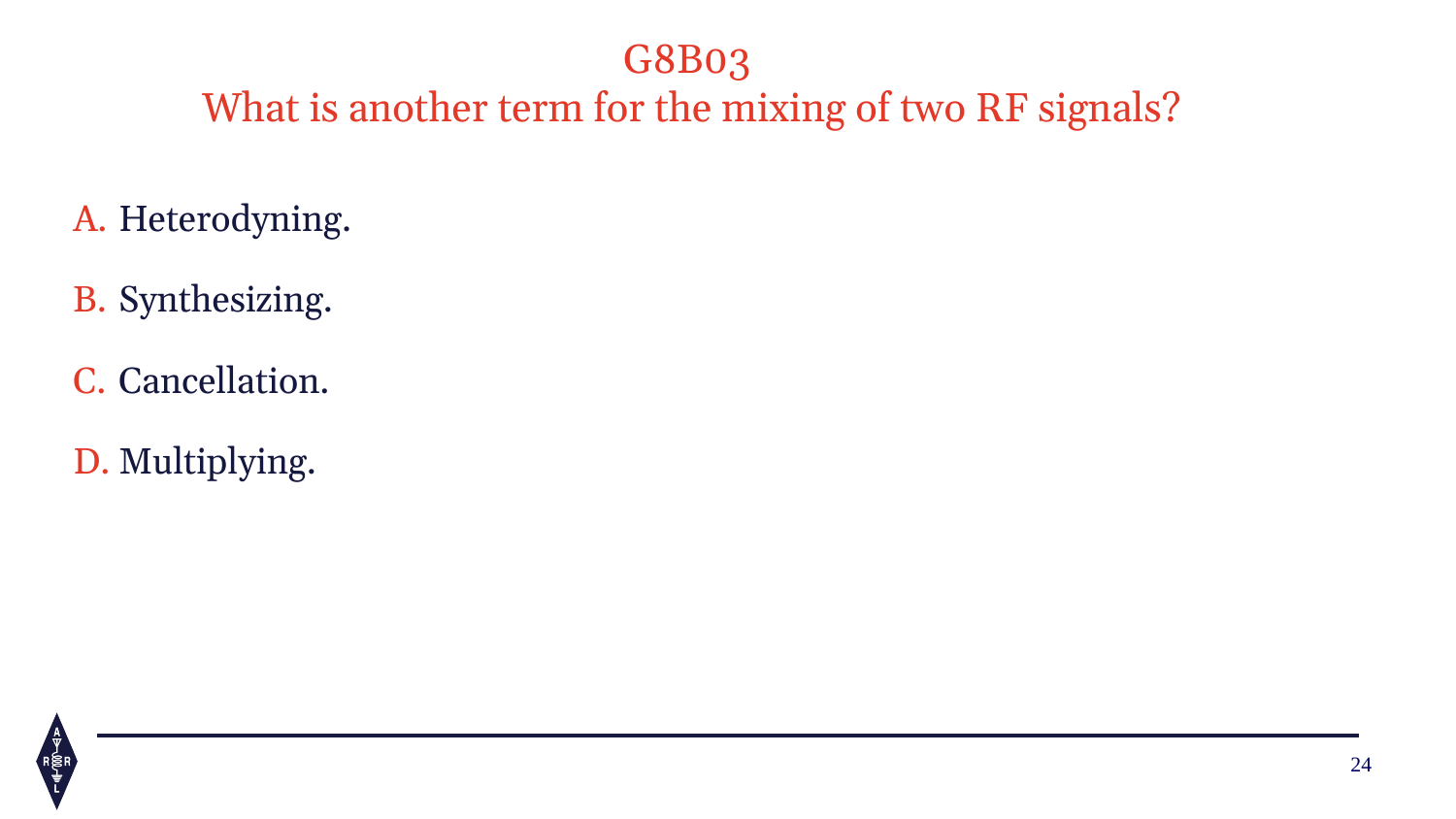

G8B03
What is another term for the mixing of two RF signals?
Heterodyning.
Synthesizing.
Cancellation.
Multiplying.
24